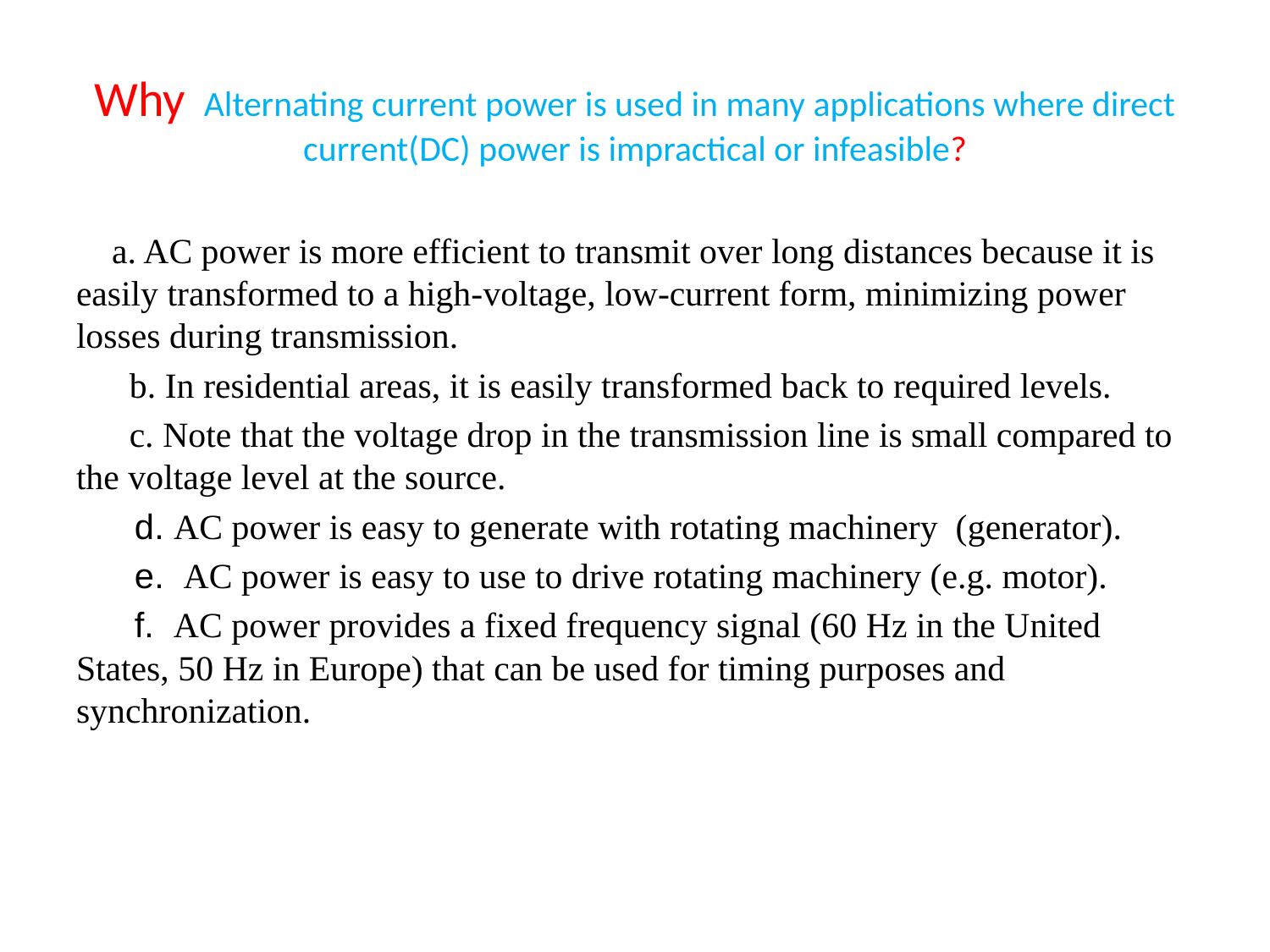

# Why  Alternating current power is used in many applications where direct current(DC) power is impractical or infeasible?
    a. AC power is more efficient to transmit over long distances because it is easily transformed to a high-voltage, low-current form, minimizing power losses during transmission.
      b. In residential areas, it is easily transformed back to required levels.
      c. Note that the voltage drop in the transmission line is small compared to the voltage level at the source.
      d. AC power is easy to generate with rotating machinery  (generator).
      e.  AC power is easy to use to drive rotating machinery (e.g. motor).
      f.  AC power provides a fixed frequency signal (60 Hz in the United States, 50 Hz in Europe) that can be used for timing purposes and synchronization.